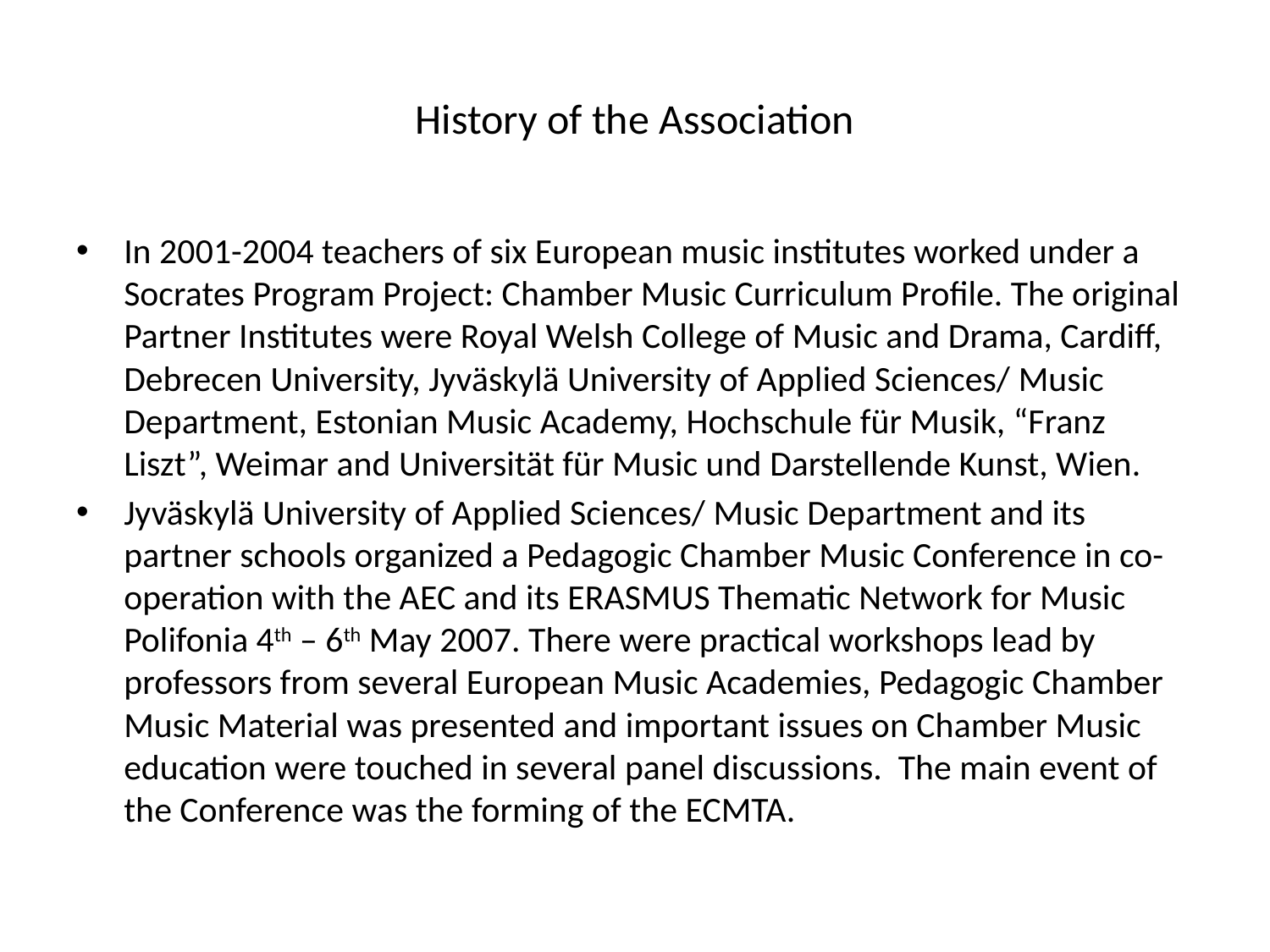

# History of the Association
In 2001-2004 teachers of six European music institutes worked under a Socrates Program Project: Chamber Music Curriculum Profile. The original Partner Institutes were Royal Welsh College of Music and Drama, Cardiff, Debrecen University, Jyväskylä University of Applied Sciences/ Music Department, Estonian Music Academy, Hochschule für Musik, “Franz Liszt”, Weimar and Universität für Music und Darstellende Kunst, Wien.
Jyväskylä University of Applied Sciences/ Music Department and its partner schools organized a Pedagogic Chamber Music Conference in co-operation with the AEC and its ERASMUS Thematic Network for Music Polifonia 4th – 6th May 2007. There were practical workshops lead by professors from several European Music Academies, Pedagogic Chamber Music Material was presented and important issues on Chamber Music education were touched in several panel discussions.  The main event of the Conference was the forming of the ECMTA.